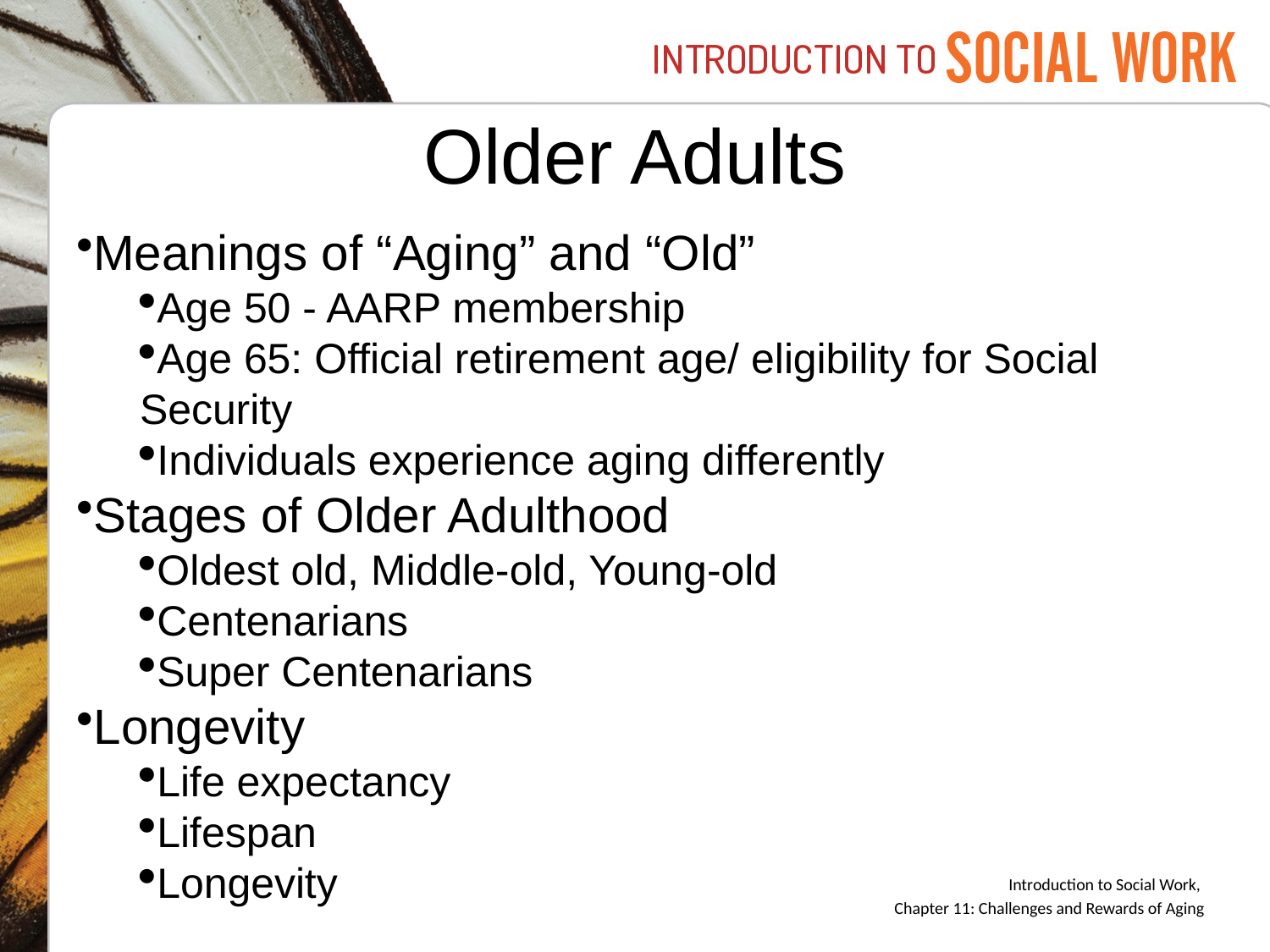

# Older Adults
Meanings of “Aging” and “Old”
Age 50 - AARP membership
Age 65: Official retirement age/ eligibility for Social Security
Individuals experience aging differently
Stages of Older Adulthood
Oldest old, Middle-old, Young-old
Centenarians
Super Centenarians
Longevity
Life expectancy
Lifespan
Longevity
Introduction to Social Work,
Chapter 11: Challenges and Rewards of Aging